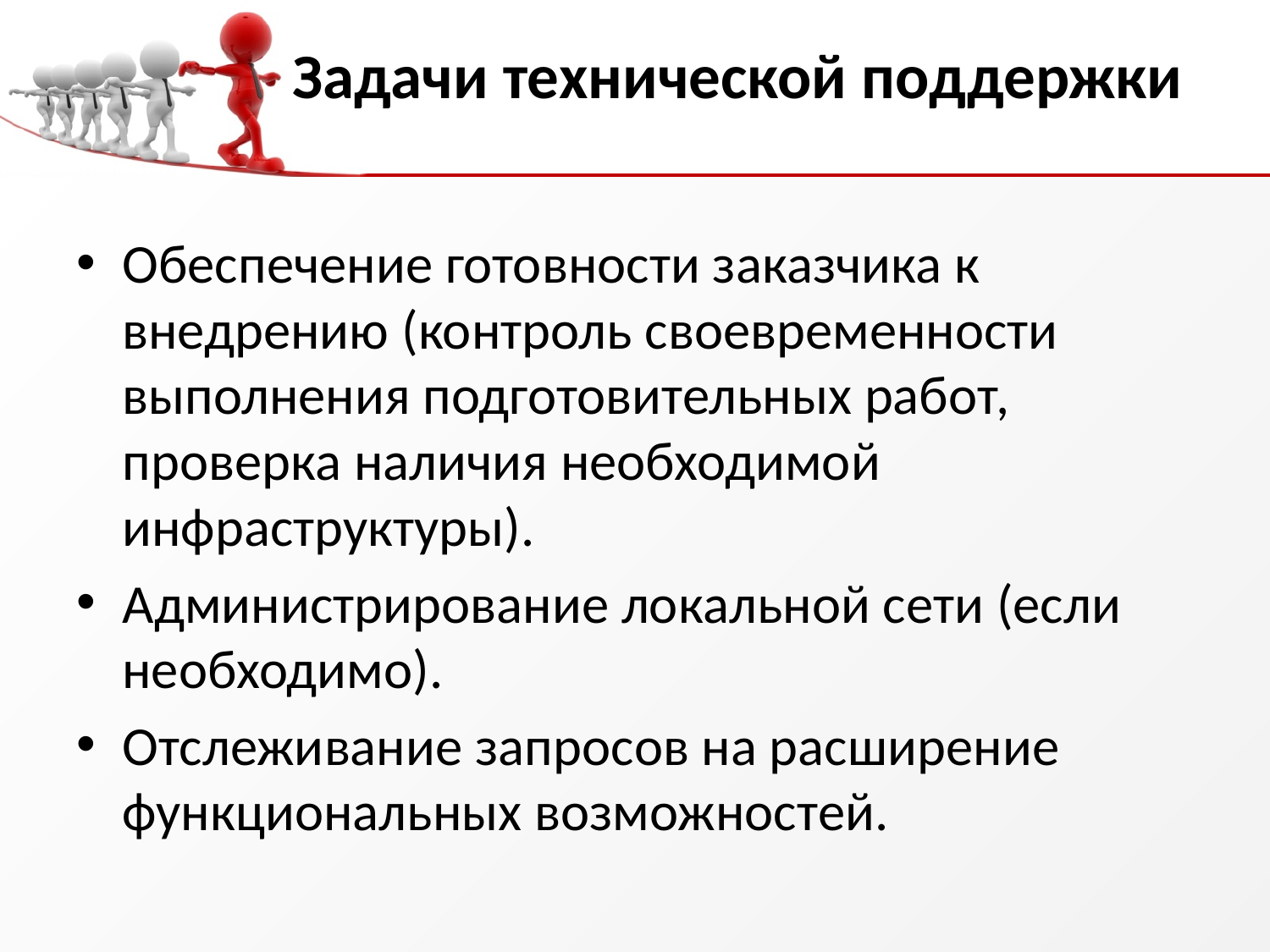

# Задачи технической поддержки
Обеспечение готовности заказчика к внедрению (контроль своевременности выполнения подготовительных работ, проверка наличия необходимой инфраструктуры).
Администрирование локальной сети (если необходимо).
Отслеживание запросов на расширение функциональных возможностей.